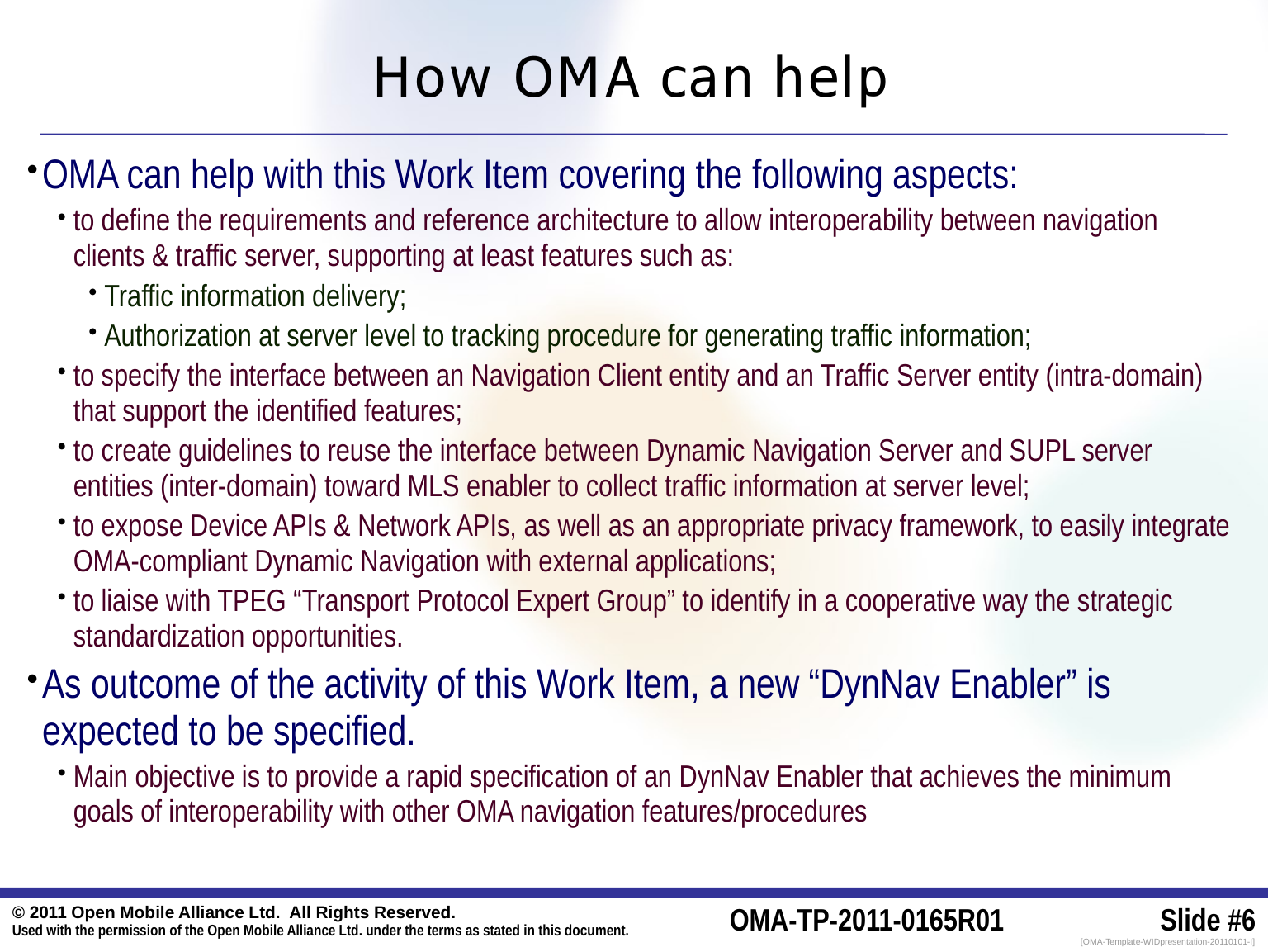

How OMA can help
OMA can help with this Work Item covering the following aspects:
to define the requirements and reference architecture to allow interoperability between navigation clients & traffic server, supporting at least features such as:
Traffic information delivery;
Authorization at server level to tracking procedure for generating traffic information;
to specify the interface between an Navigation Client entity and an Traffic Server entity (intra-domain) that support the identified features;
to create guidelines to reuse the interface between Dynamic Navigation Server and SUPL server entities (inter-domain) toward MLS enabler to collect traffic information at server level;
to expose Device APIs & Network APIs, as well as an appropriate privacy framework, to easily integrate OMA-compliant Dynamic Navigation with external applications;
to liaise with TPEG “Transport Protocol Expert Group” to identify in a cooperative way the strategic standardization opportunities.
As outcome of the activity of this Work Item, a new “DynNav Enabler” is expected to be specified.
Main objective is to provide a rapid specification of an DynNav Enabler that achieves the minimum goals of interoperability with other OMA navigation features/procedures